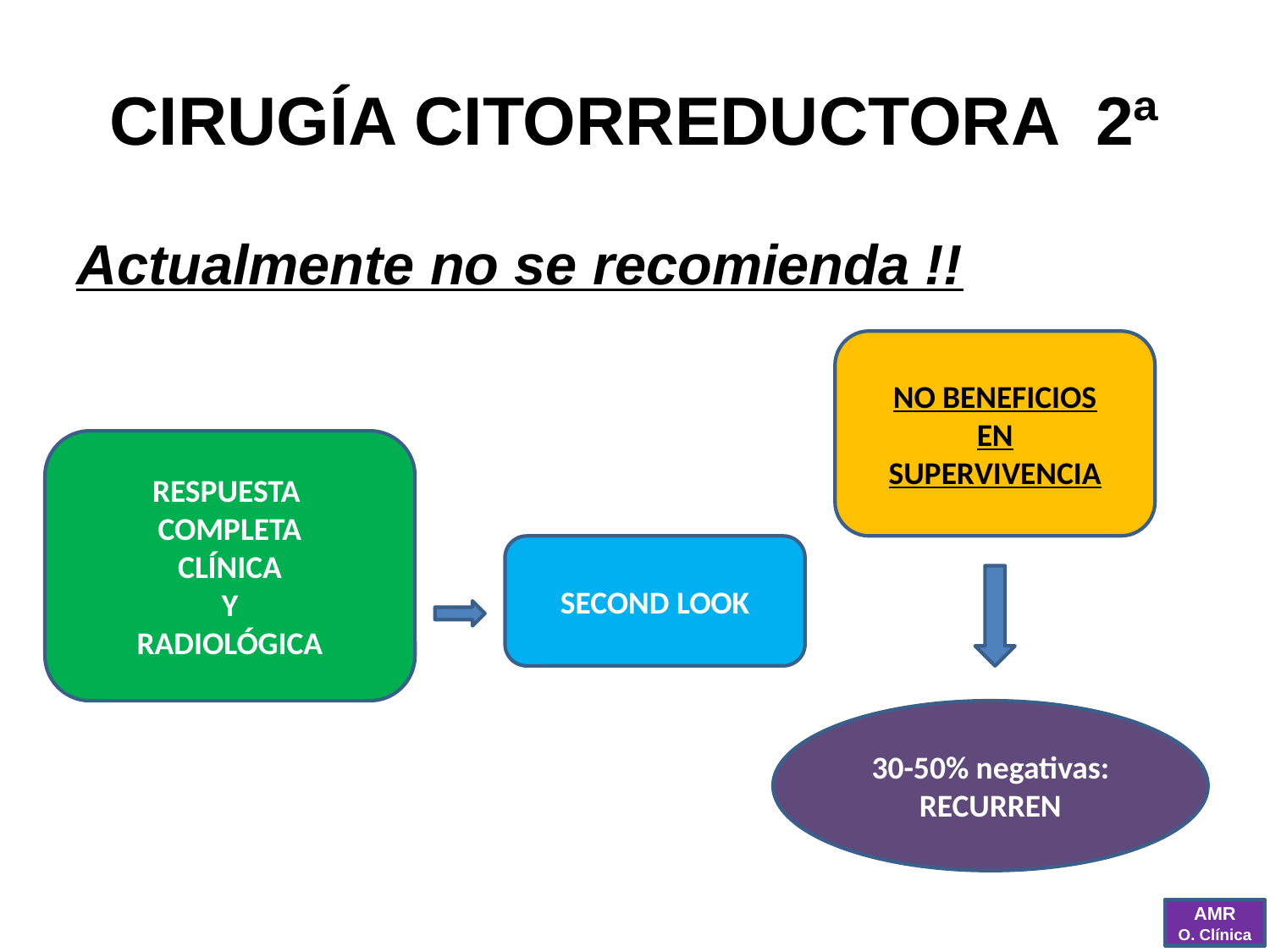

# CIRUGÍA CITORREDUCTORA  2ª
Actualmente no se recomienda !!

NO BENEFICIOS
EN
SUPERVIVENCIA
RESPUESTA
COMPLETA
CLÍNICA
Y
RADIOLÓGICA
SECOND LOOK

30-50% negativas:
RECURREN
AMR
O. Clínica